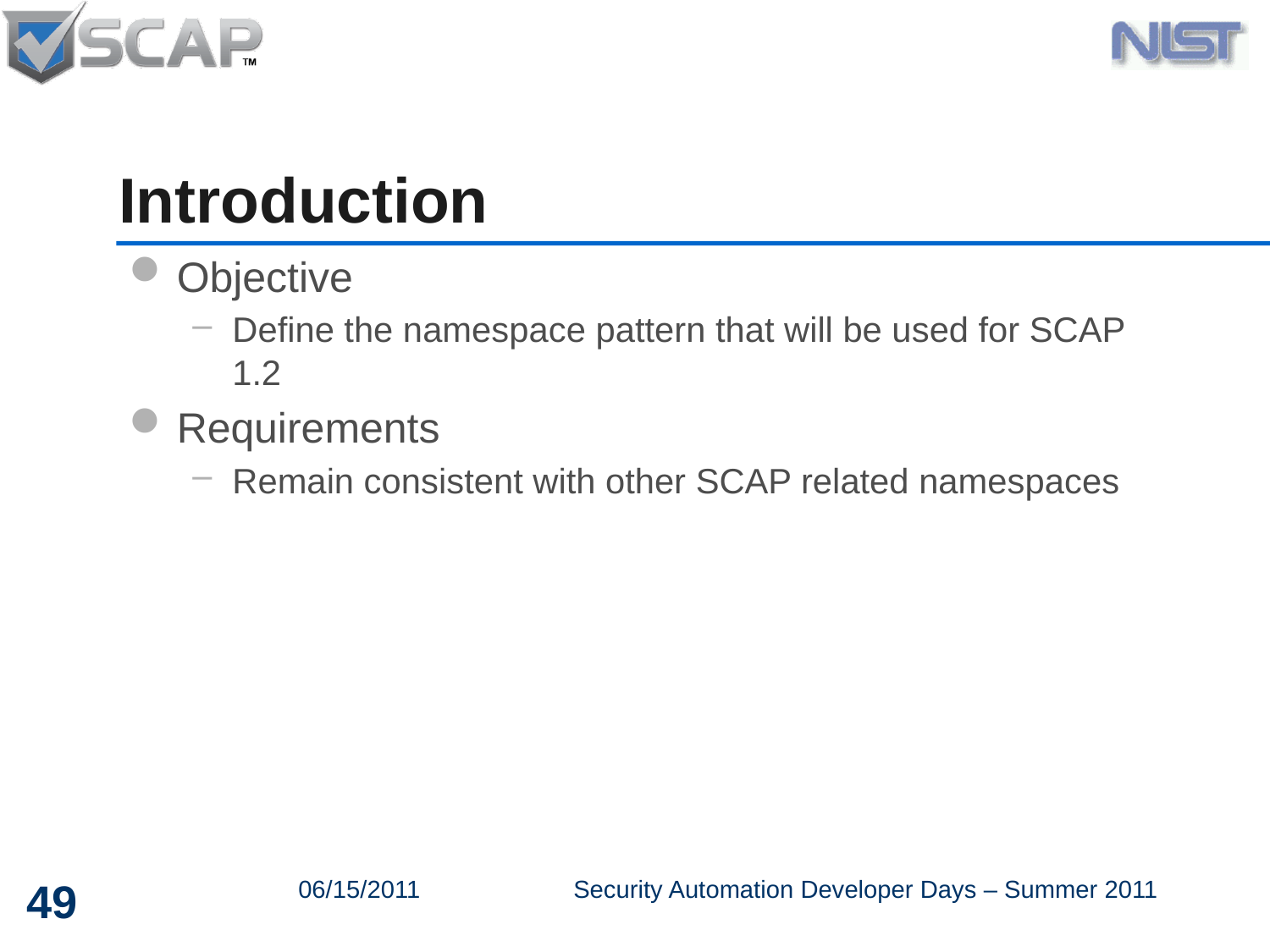

# Introduction
Objective
Define the namespace pattern that will be used for SCAP 1.2
Requirements
Remain consistent with other SCAP related namespaces

49
06/15/2011
Security Automation Developer Days – Summer 2011